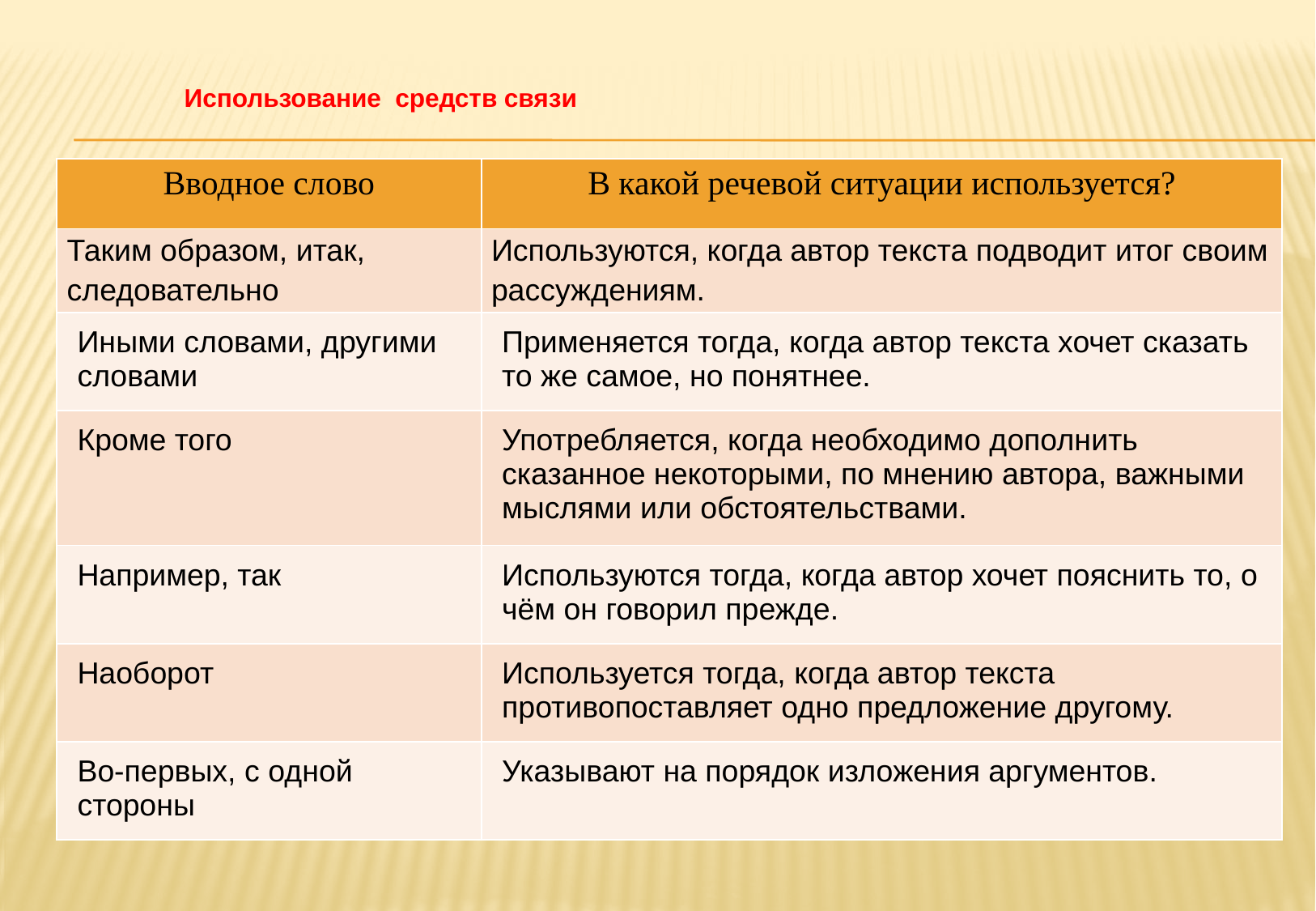

# Использование  средств связи
| Вводное слово | В какой речевой ситуации используется? |
| --- | --- |
| Таким образом, итак, следовательно | Используются, когда автор текста подводит итог своим рассуждениям. |
| Иными словами, другими словами | Применяется тогда, когда автор текста хочет сказать то же самое, но понятнее. |
| Кроме того | Употребляется, когда необходимо дополнить сказанное некоторыми, по мнению автора, важными мыслями или обстоятельствами. |
| Например, так | Используются тогда, когда автор хочет пояснить то, о чём он говорил прежде. |
| Наоборот | Используется тогда, когда автор текста противопоставляет одно предложение другому. |
| Во-первых, с одной стороны | Указывают на порядок изложения аргументов. |
30